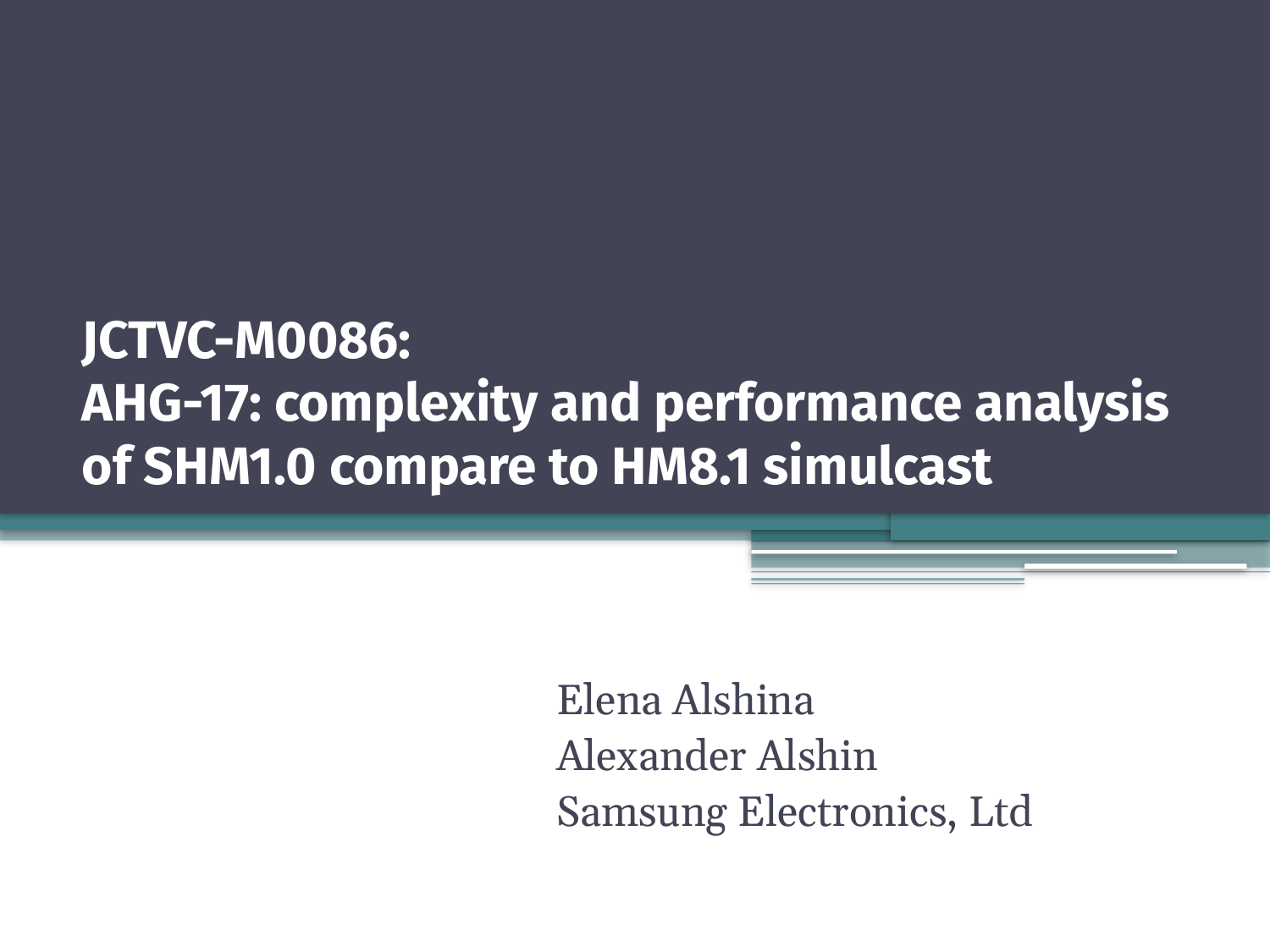

# JCTVC-M0086: AHG-17: complexity and performance analysis of SHM1.0 compare to HM8.1 simulcast
Elena Alshina
Alexander Alshin
Samsung Electronics, Ltd